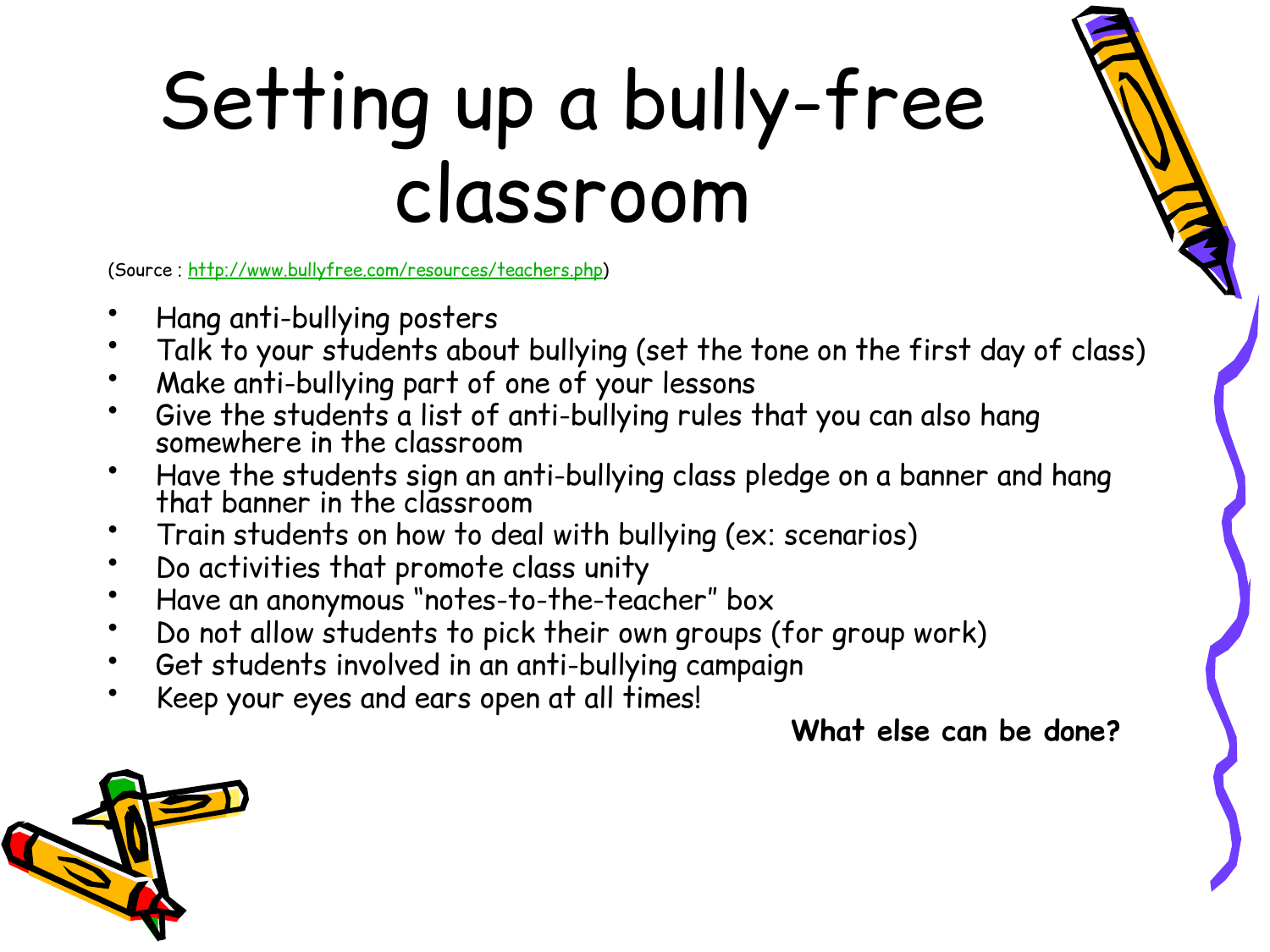

# Setting up a bully-free classroom
(Source : http://www.bullyfree.com/resources/teachers.php)

Hang anti-bullying posters
Talk to your students about bullying (set the tone on the first day of class)
Make anti-bullying part of one of your lessons
Give the students a list of anti-bullying rules that you can also hang somewhere in the classroom
Have the students sign an anti-bullying class pledge on a banner and hang that banner in the classroom
Train students on how to deal with bullying (ex: scenarios)
Do activities that promote class unity
Have an anonymous “notes-to-the-teacher” box
Do not allow students to pick their own groups (for group work)
Get students involved in an anti-bullying campaign
Keep your eyes and ears open at all times!
						What else can be done?